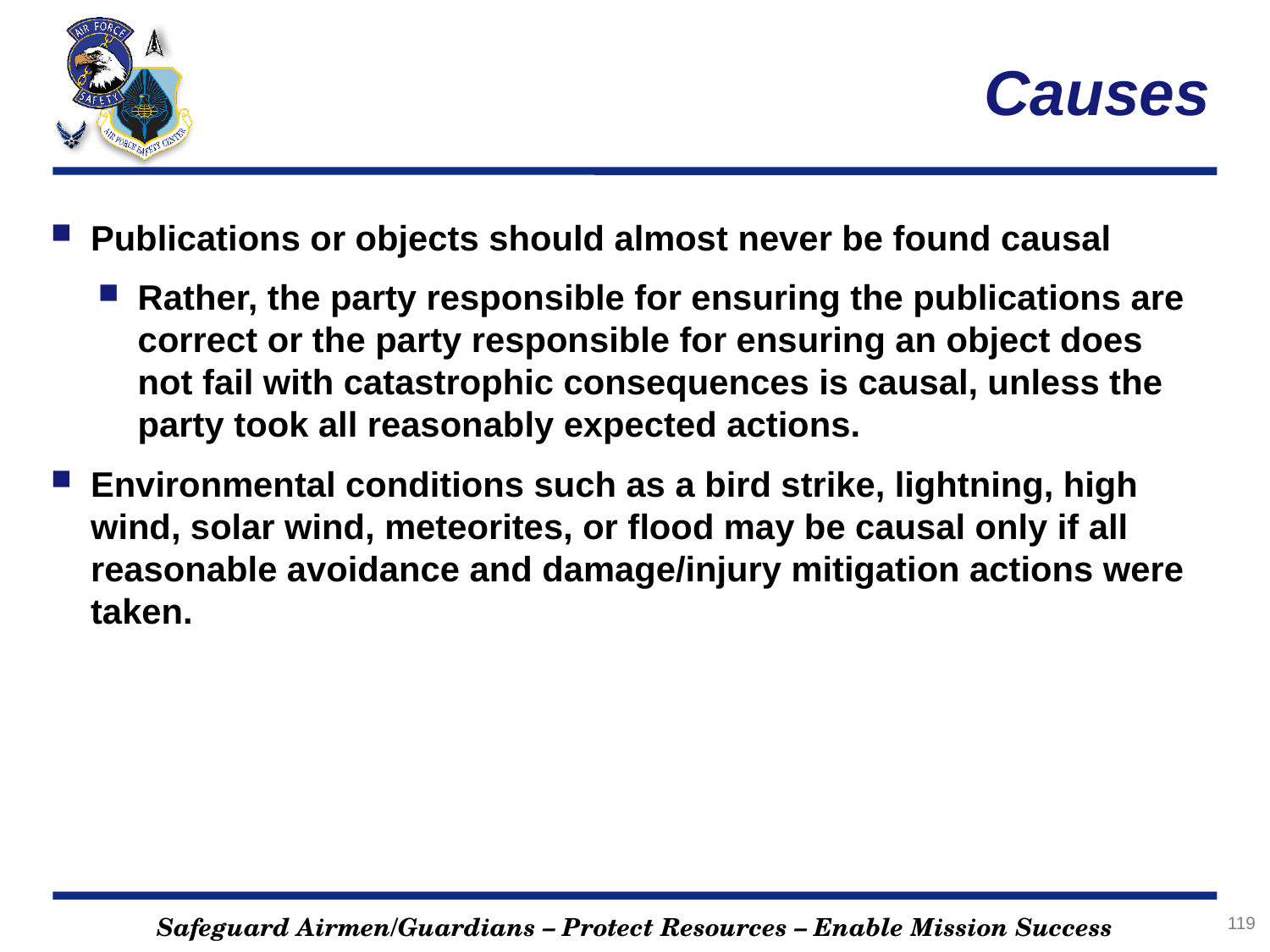

# Causes
Publications or objects should almost never be found causal
Rather, the party responsible for ensuring the publications are correct or the party responsible for ensuring an object does not fail with catastrophic consequences is causal, unless the party took all reasonably expected actions.
Environmental conditions such as a bird strike, lightning, high wind, solar wind, meteorites, or flood may be causal only if all reasonable avoidance and damage/injury mitigation actions were taken.
119